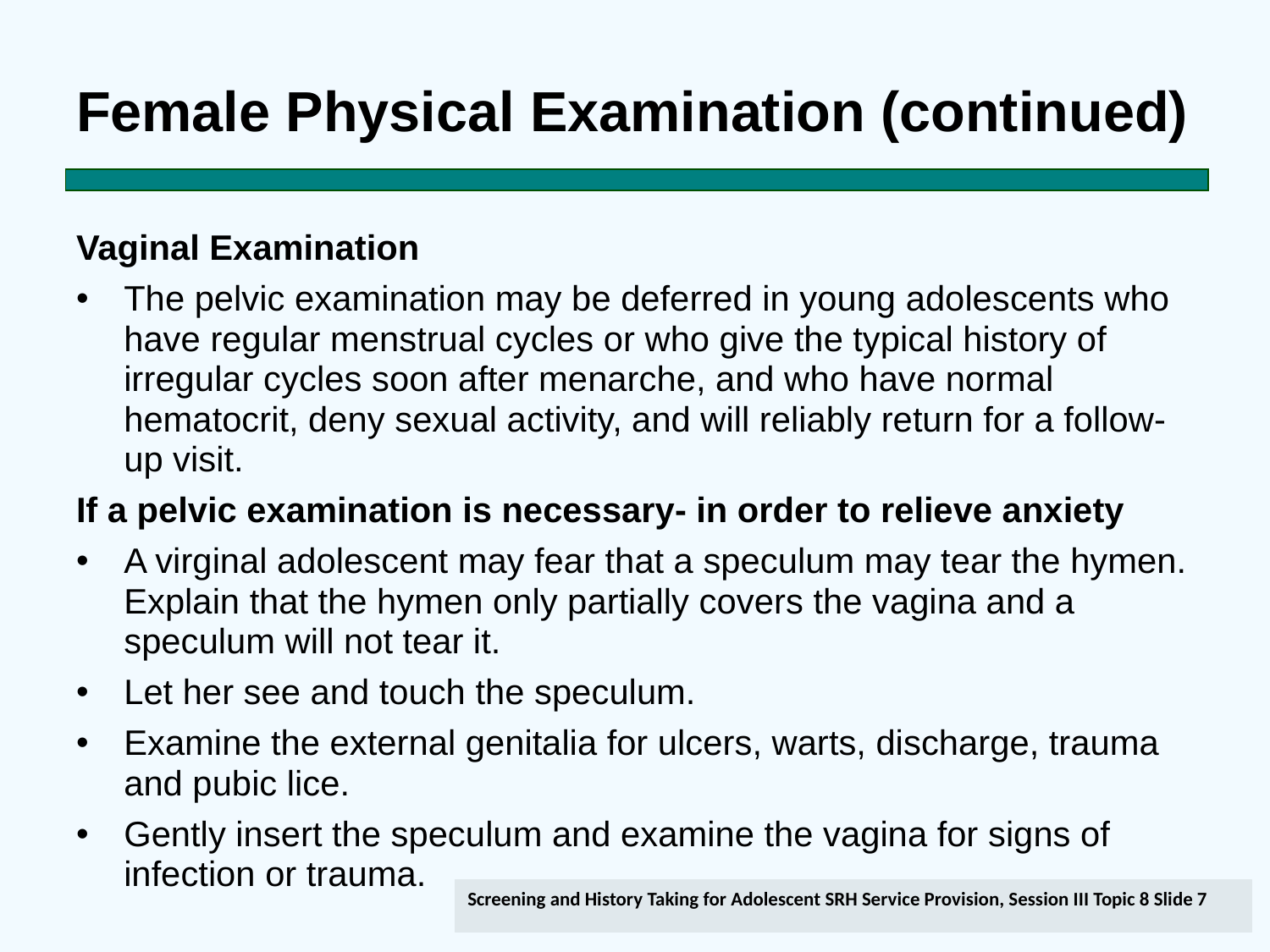

# Female Physical Examination (continued)
Vaginal Examination
The pelvic examination may be deferred in young adolescents who have regular menstrual cycles or who give the typical history of irregular cycles soon after menarche, and who have normal hematocrit, deny sexual activity, and will reliably return for a follow-up visit.
If a pelvic examination is necessary- in order to relieve anxiety
A virginal adolescent may fear that a speculum may tear the hymen. Explain that the hymen only partially covers the vagina and a speculum will not tear it.
Let her see and touch the speculum.
Examine the external genitalia for ulcers, warts, discharge, trauma and pubic lice.
Gently insert the speculum and examine the vagina for signs of infection or trauma.

Screening and History Taking for Adolescent SRH Service Provision, Session III Topic 8 Slide 7